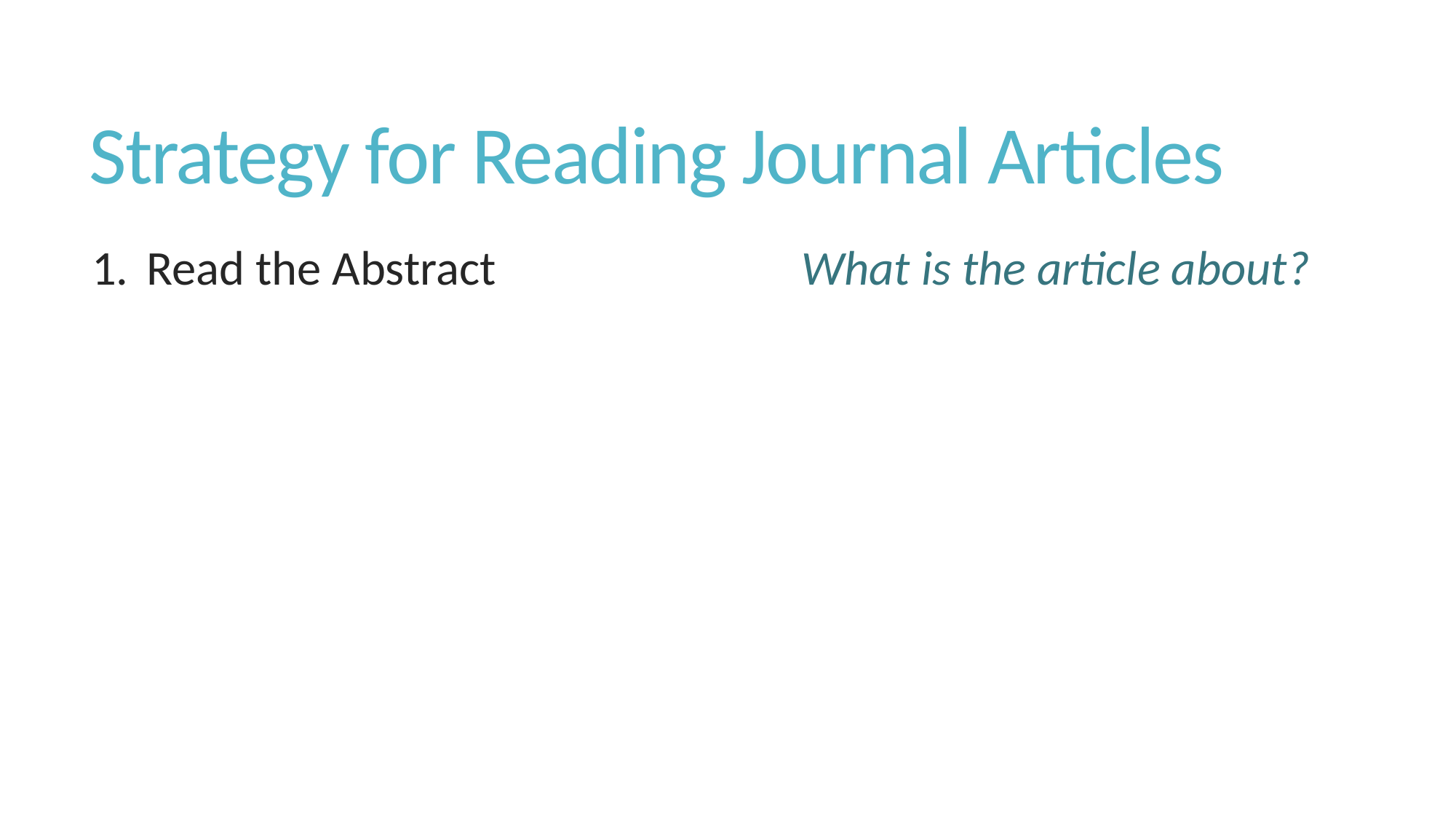

# Strategy for Reading Journal Articles
Read the Abstract 			What is the article about?